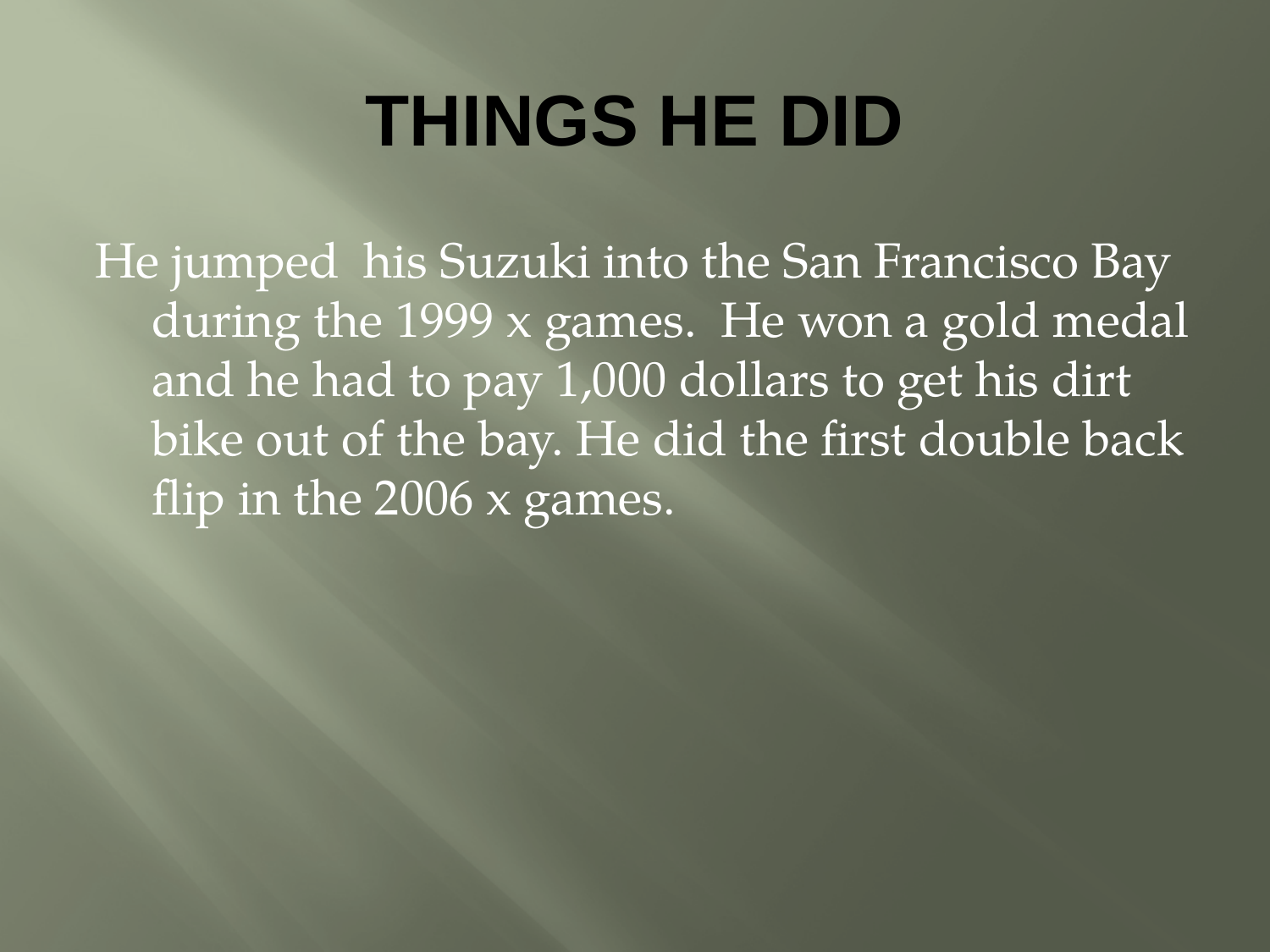

# THINGS HE DID
He jumped  his Suzuki into the San Francisco Bay during the 1999 x games.  He won a gold medal and he had to pay 1,000 dollars to get his dirt bike out of the bay. He did the first double back flip in the 2006 x games.